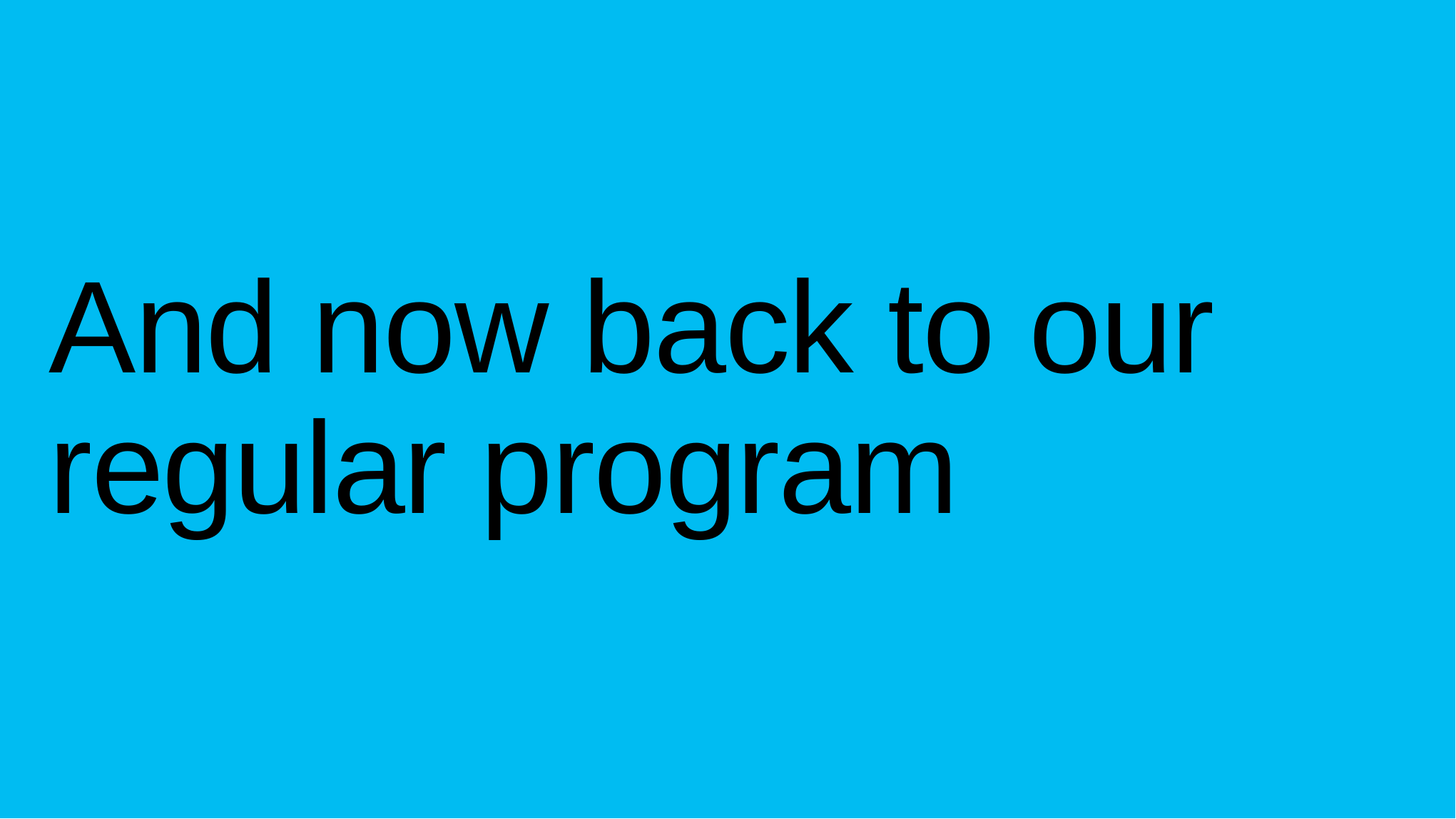

# And now back to our regular program